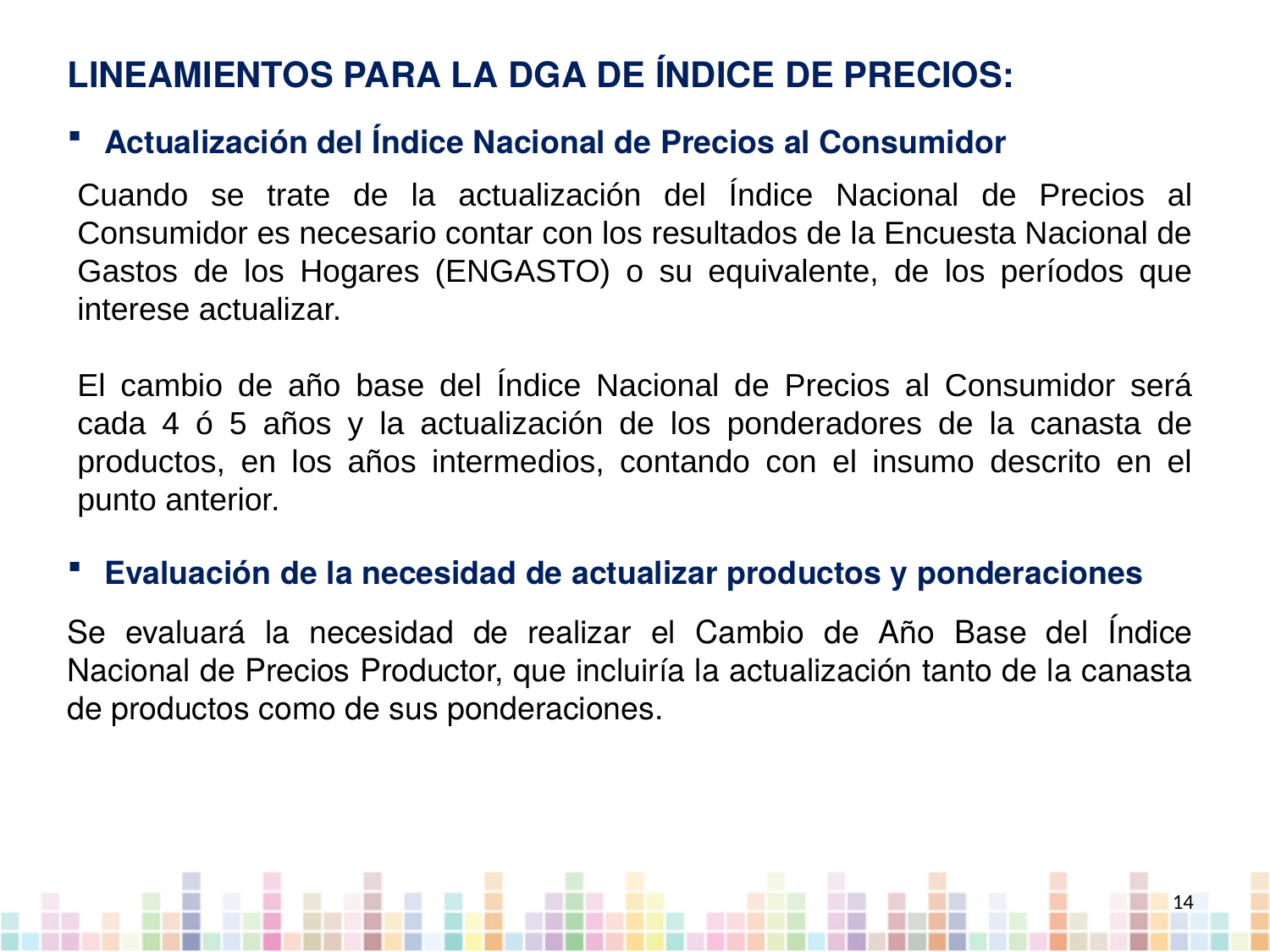

LINEAMIENTOS PARA LA DGA DE ÍNDICE DE PRECIOS:
Actualización del Índice Nacional de Precios al Consumidor
Cuando se trate de la actualización del Índice Nacional de Precios al Consumidor es necesario contar con los resultados de la Encuesta Nacional de Gastos de los Hogares (ENGASTO) o su equivalente, de los períodos que interese actualizar.

El cambio de año base del Índice Nacional de Precios al Consumidor será cada 4 ó 5 años y la actualización de los ponderadores de la canasta de productos, en los años intermedios, contando con el insumo descrito en el punto anterior.
Evaluación de la necesidad de actualizar productos y ponderaciones
Se evaluará la necesidad de realizar el Cambio de Año Base del Índice Nacional de Precios Productor, que incluiría la actualización tanto de la canasta de productos como de sus ponderaciones.

14